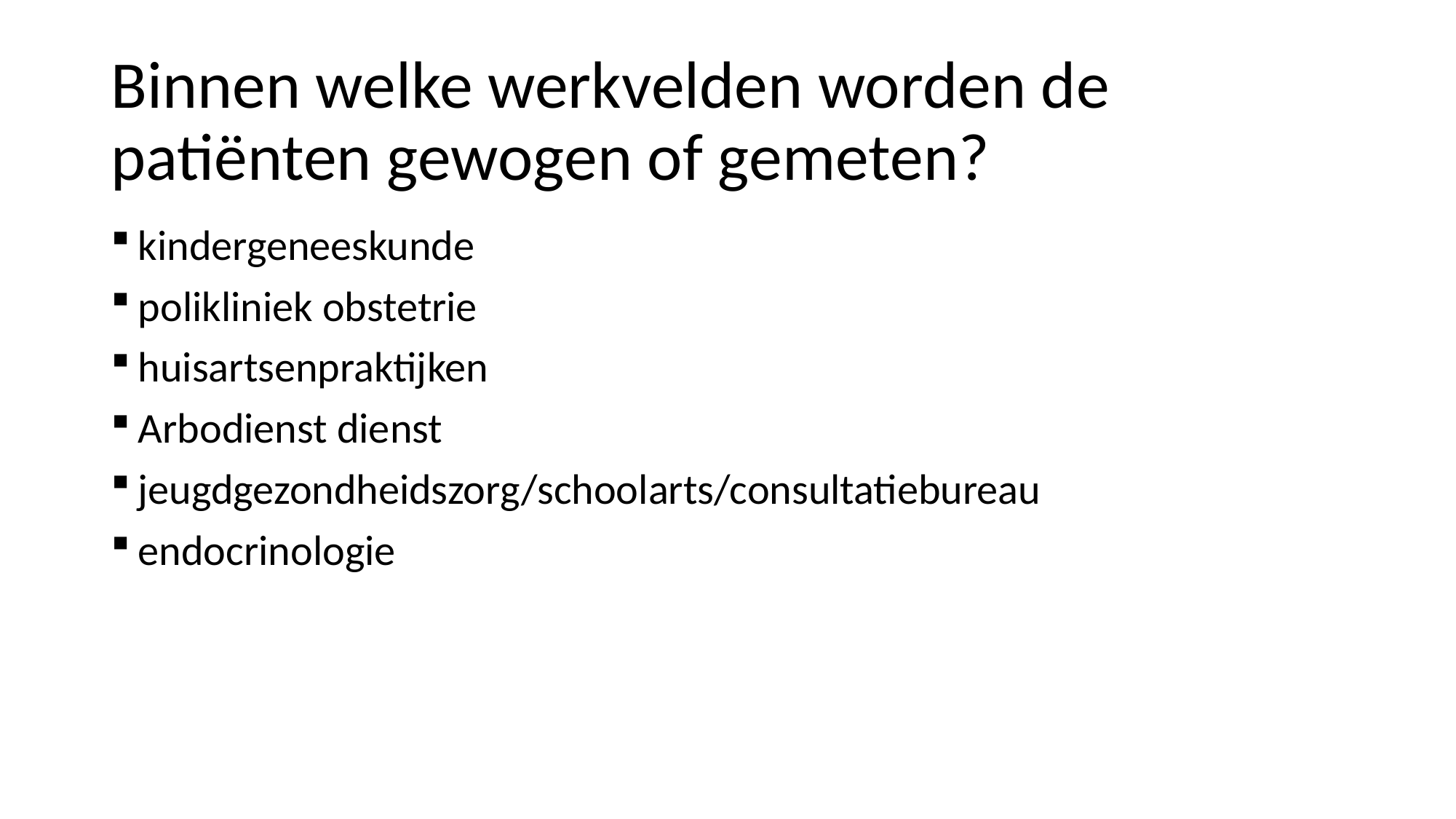

# Binnen welke werkvelden worden de patiënten gewogen of gemeten?
kindergeneeskunde
polikliniek obstetrie
huisartsenpraktijken
Arbodienst dienst
jeugdgezondheidszorg/schoolarts/consultatiebureau
endocrinologie